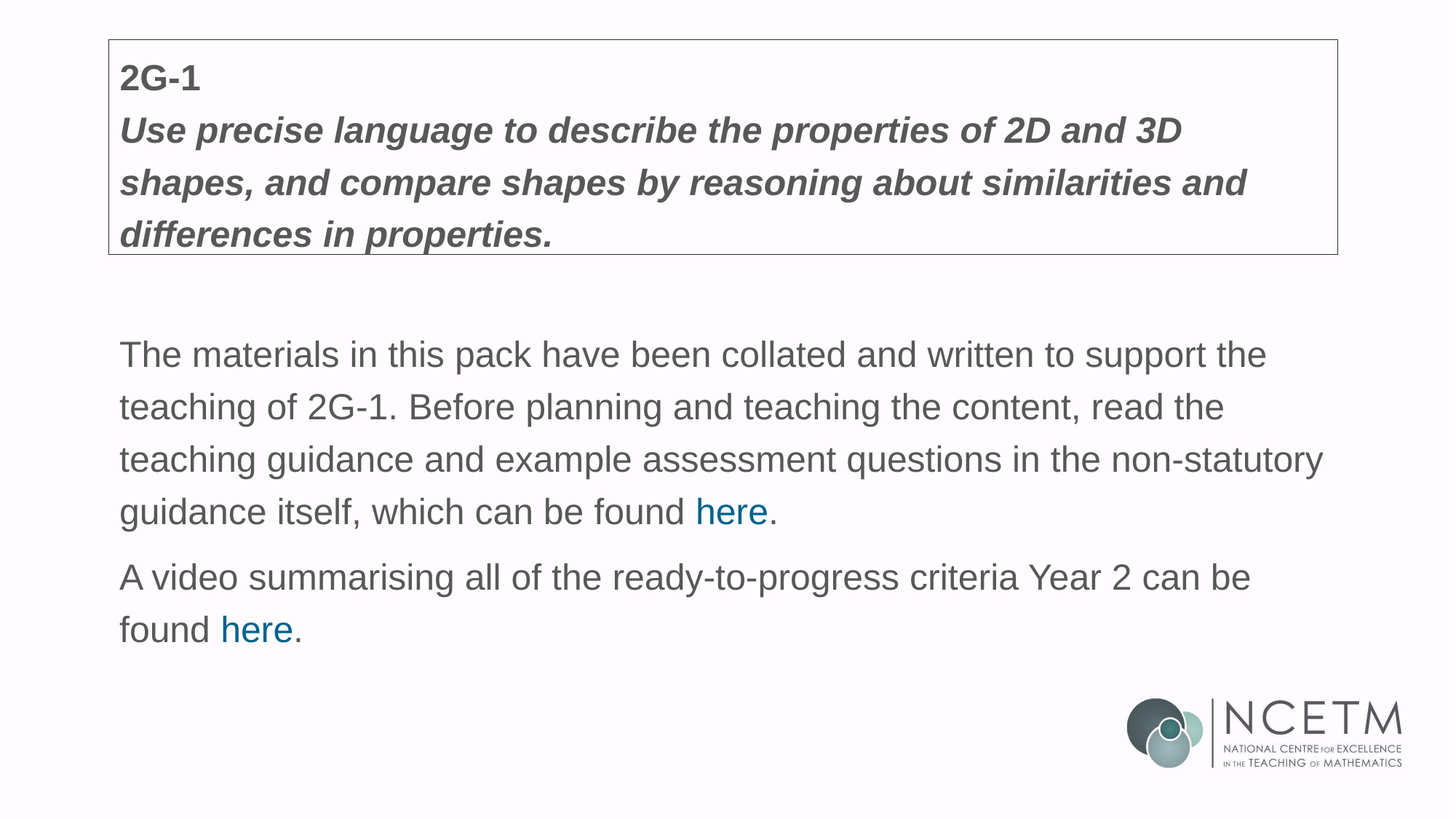

# 2G-1 Use precise language to describe the properties of 2D and 3D shapes, and compare shapes by reasoning about similarities and differences in properties.
The materials in this pack have been collated and written to support the teaching of 2G-1. Before planning and teaching the content, read the teaching guidance and example assessment questions in the non-statutory guidance itself, which can be found here.
A video summarising all of the ready-to-progress criteria Year 2 can be found here.